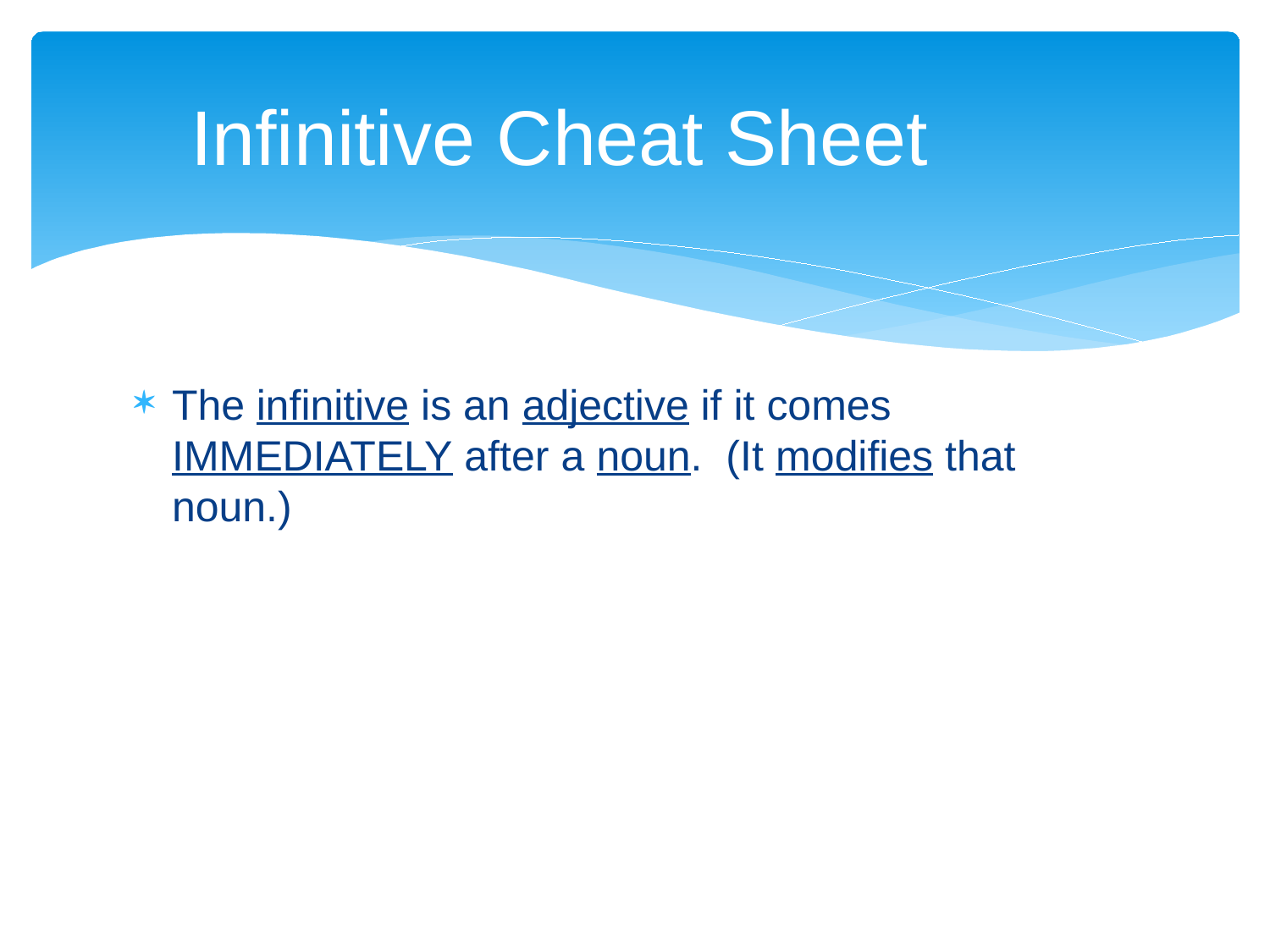

# Infinitive Cheat Sheet
The infinitive is an adjective if it comes IMMEDIATELY after a noun.  (It modifies that noun.)